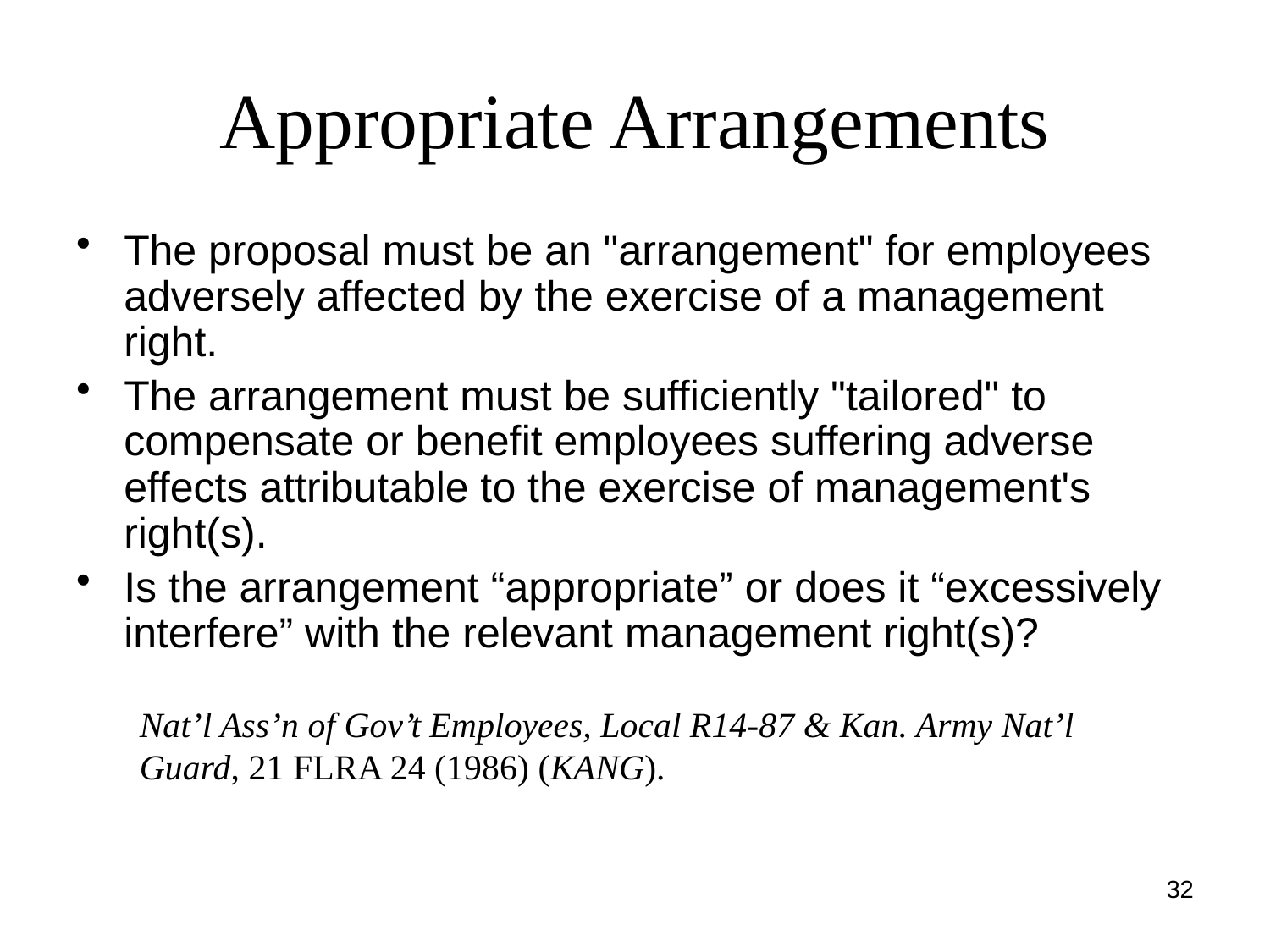

# Appropriate Arrangements
The proposal must be an "arrangement" for employees adversely affected by the exercise of a management right.
The arrangement must be sufficiently "tailored" to compensate or benefit employees suffering adverse effects attributable to the exercise of management's right(s).
Is the arrangement “appropriate” or does it “excessively interfere” with the relevant management right(s)?
Nat’l Ass’n of Gov’t Employees, Local R14-87 & Kan. Army Nat’l Guard, 21 FLRA 24 (1986) (KANG).

32